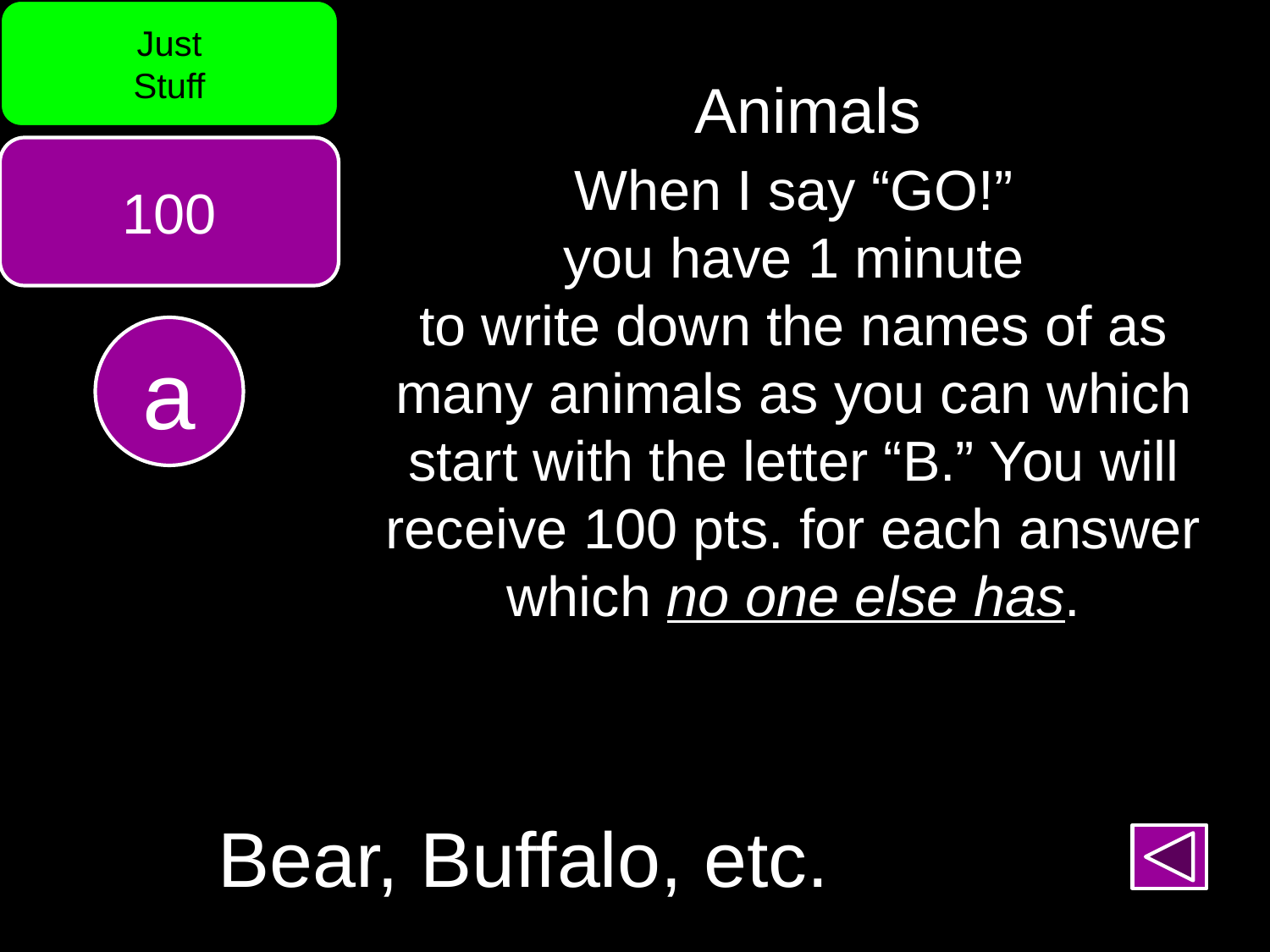

Just
Stuff
Animals
100
When I say “GO!”
you have 1 minute
to write down the names of as many animals as you can which start with the letter “B.” You will receive 100 pts. for each answer which no one else has.
a
Bear, Buffalo, etc.